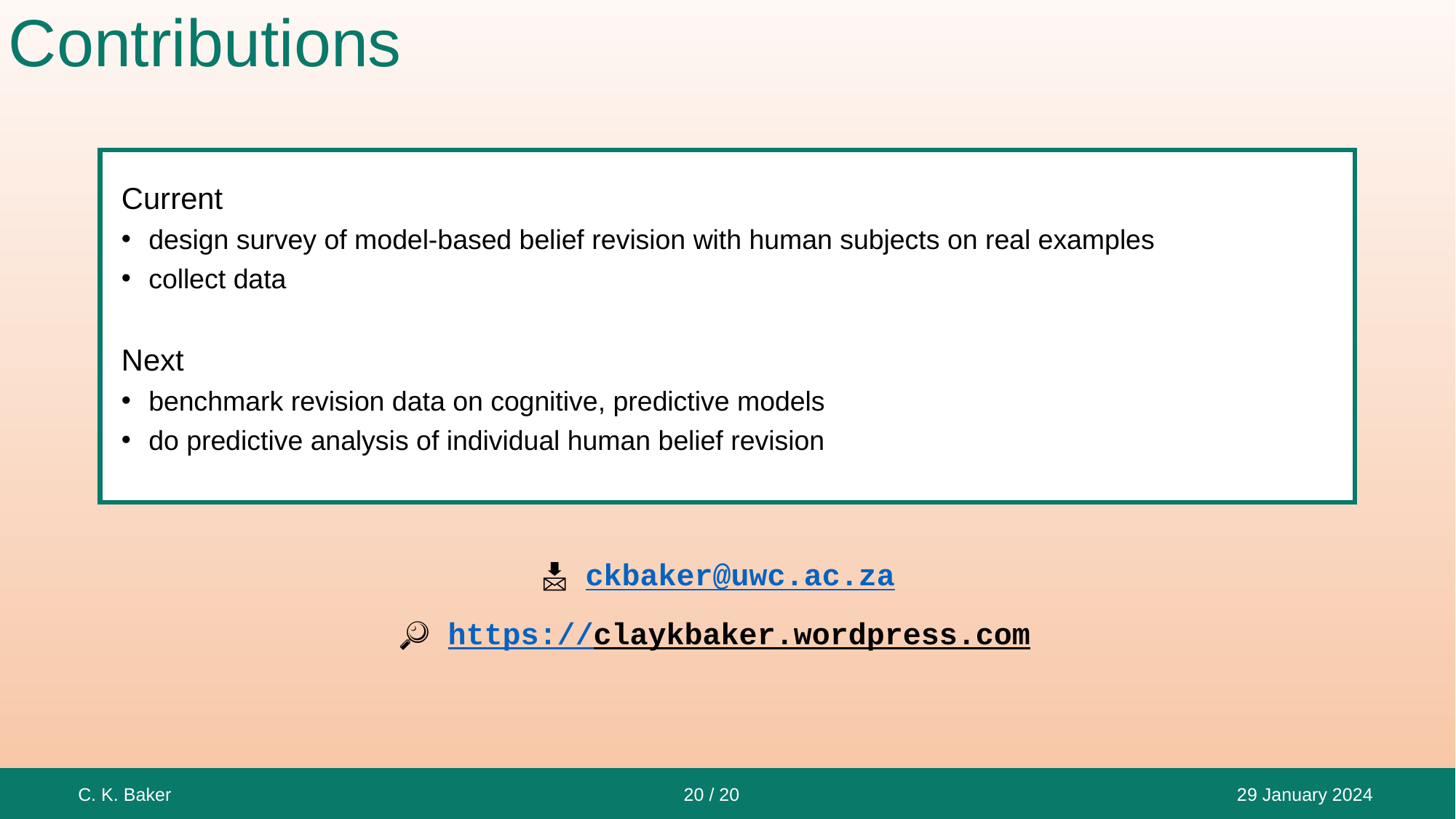

# Contributions
Current
design survey of model-based belief revision with human subjects on real examples
collect data

Next
benchmark revision data on cognitive, predictive models
do predictive analysis of individual human belief revision

📩 ckbaker@uwc.ac.za
🔎 https://claykbaker.wordpress.com
C. K. Baker                                                                                                     20 / 20                                                                                                  29 January 2024